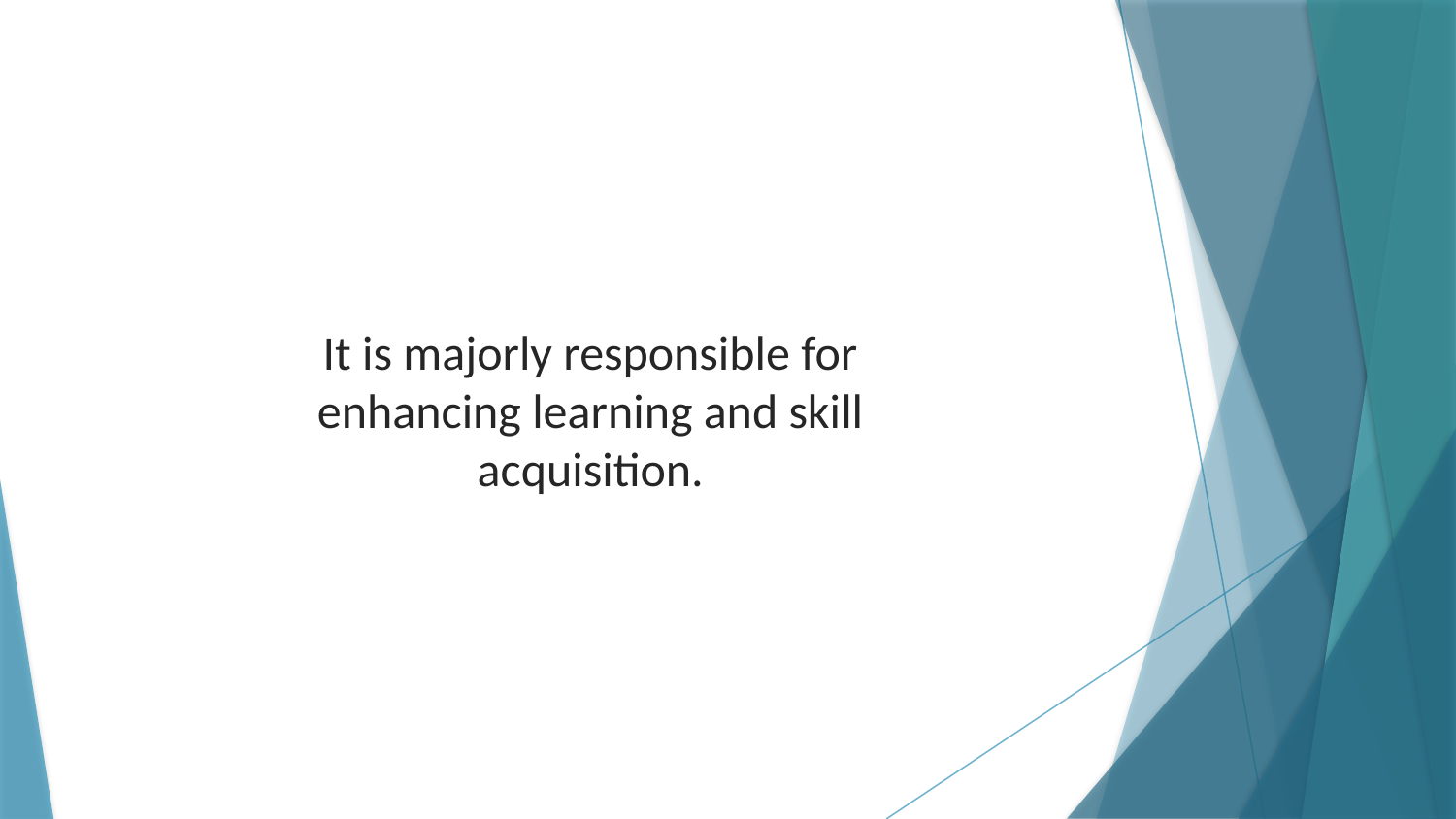

It is majorly responsible for enhancing learning and skill acquisition.